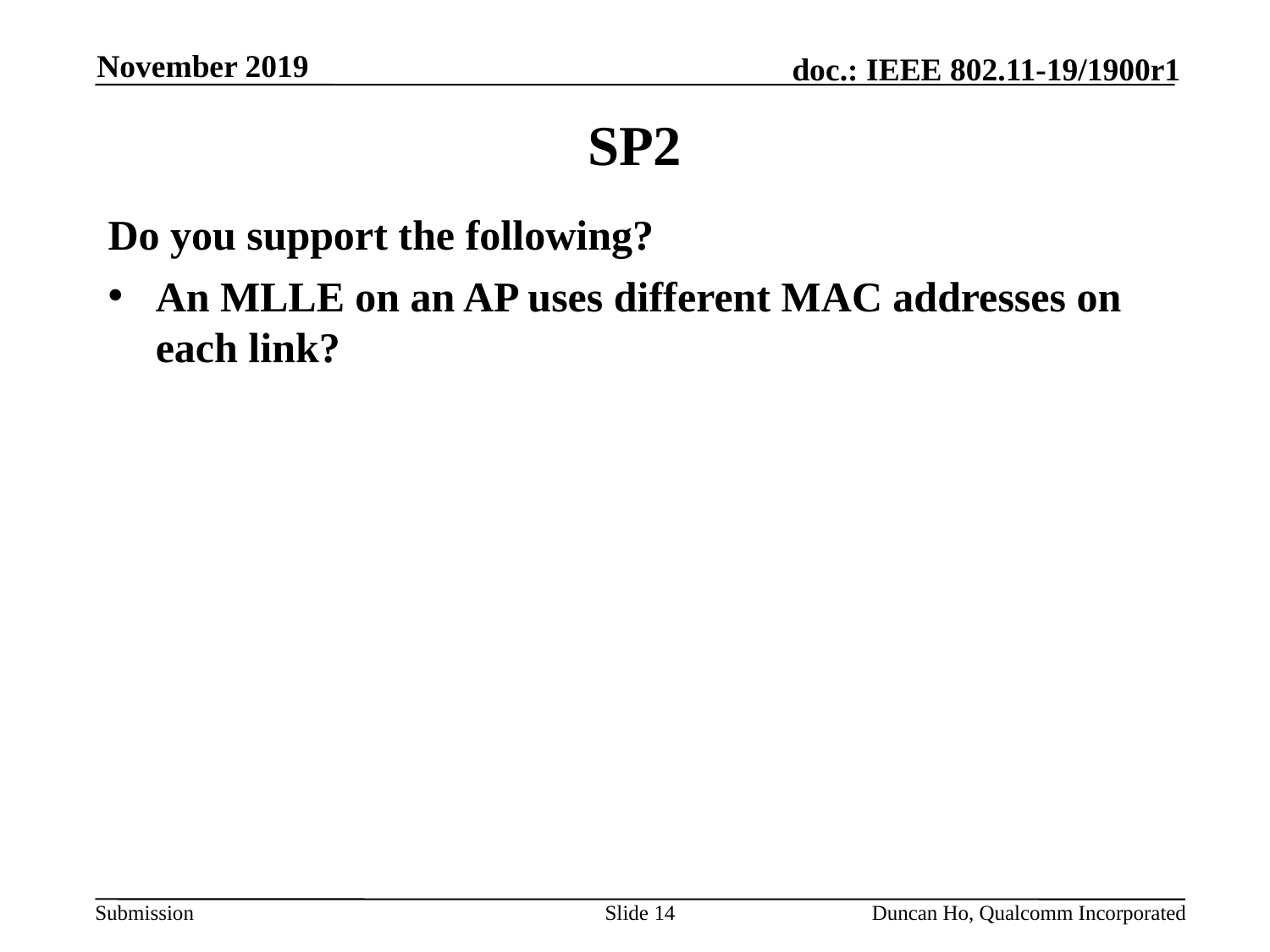

November 2019
# SP2
Do you support the following?
An MLLE on an AP uses different MAC addresses on each link?
Slide 14
Duncan Ho, Qualcomm Incorporated